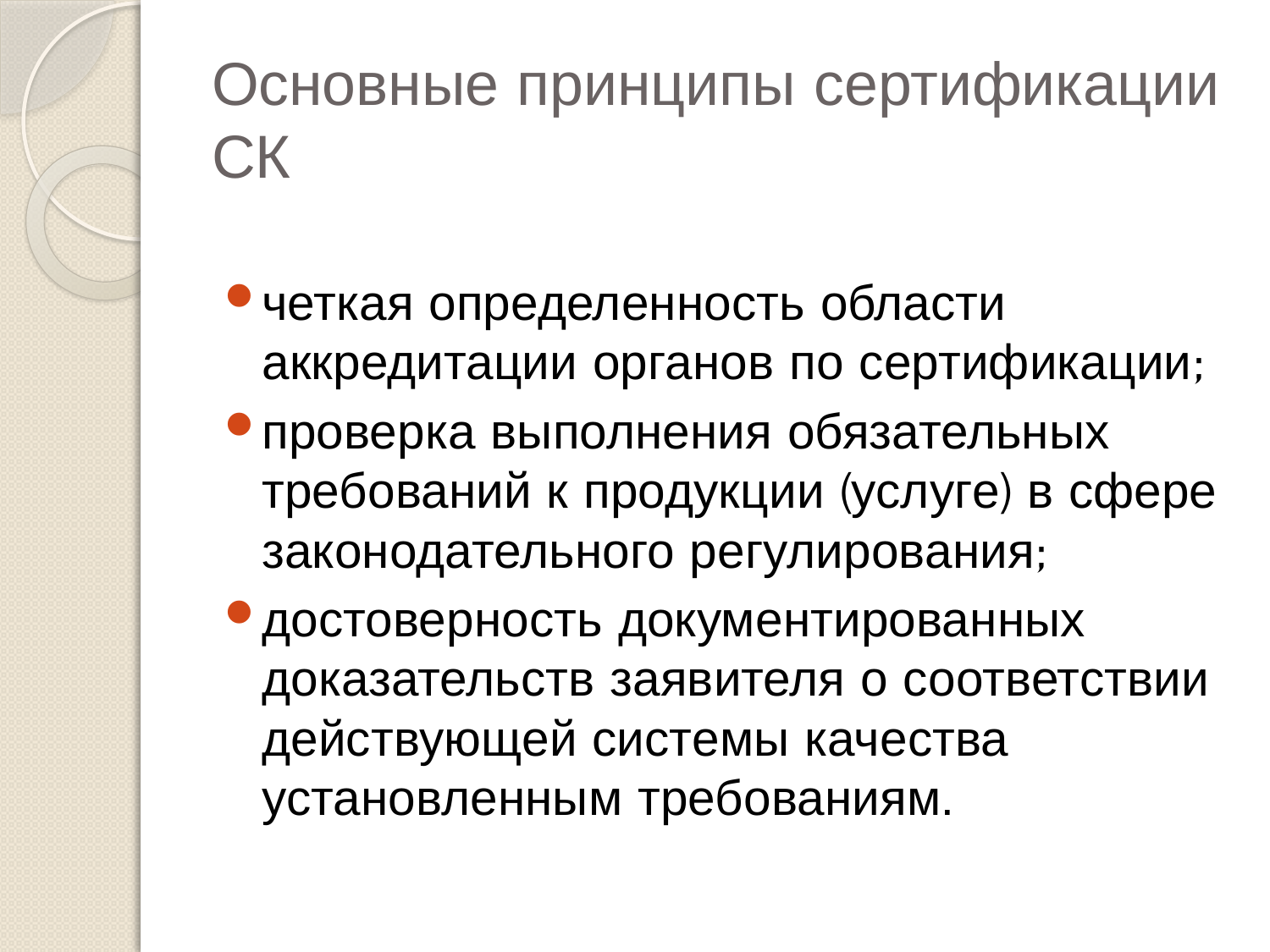

# Основные принципы сертификации СК
четкая определенность области аккредитации органов по сертификации;
проверка выполнения обязательных требований к продукции (услуге) в сфере законодательного регулирования;
достоверность документированных доказательств заявителя о соответствии действующей системы качества установленным требованиям.